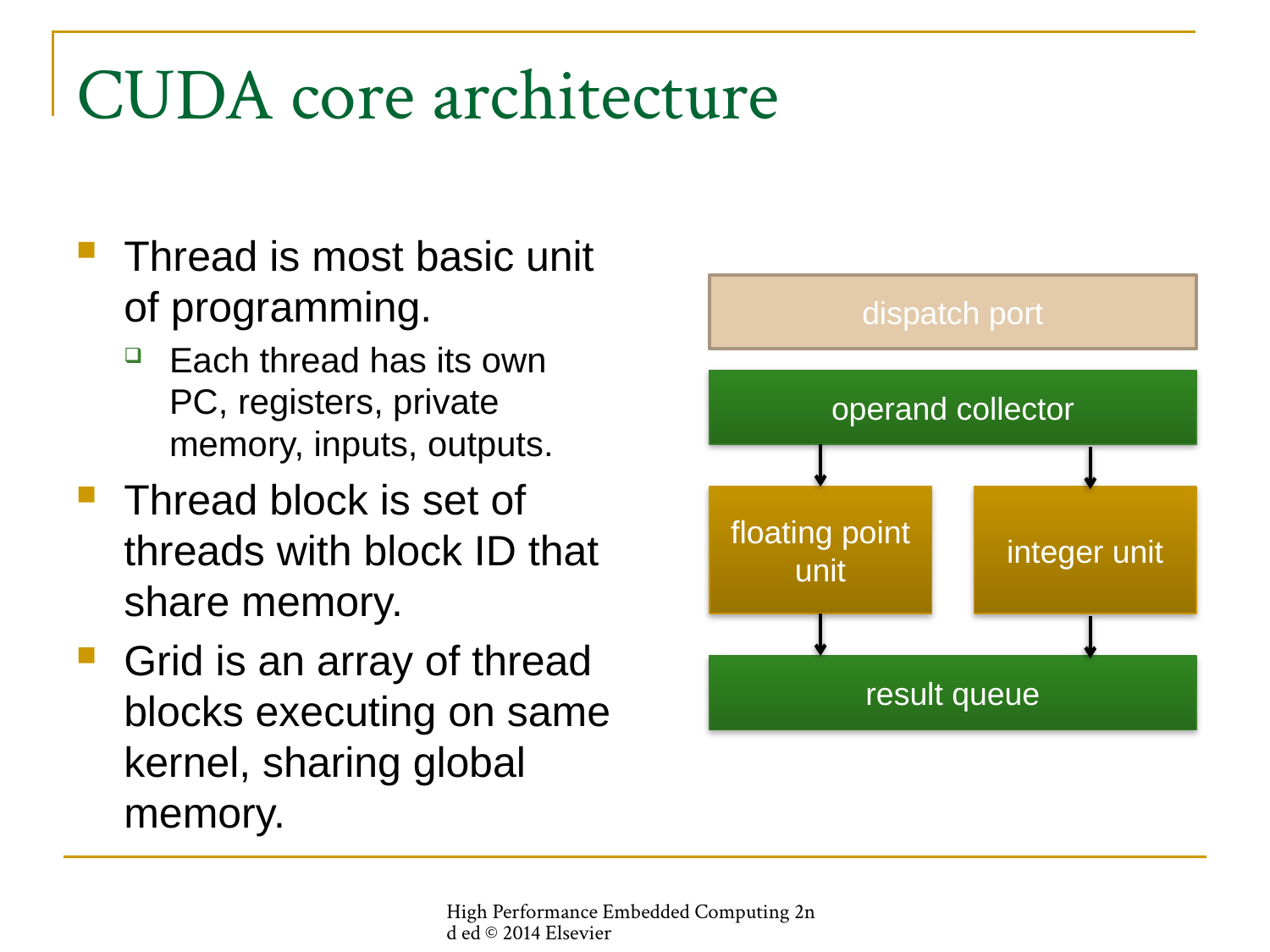

# CUDA core architecture
Thread is most basic unit of programming.
Each thread has its own PC, registers, private memory, inputs, outputs.
Thread block is set of threads with block ID that share memory.
Grid is an array of thread blocks executing on same kernel, sharing global memory.
dispatch port
operand collector
floating point unit
integer unit
result queue
High Performance Embedded Computing 2nd ed © 2014 Elsevier